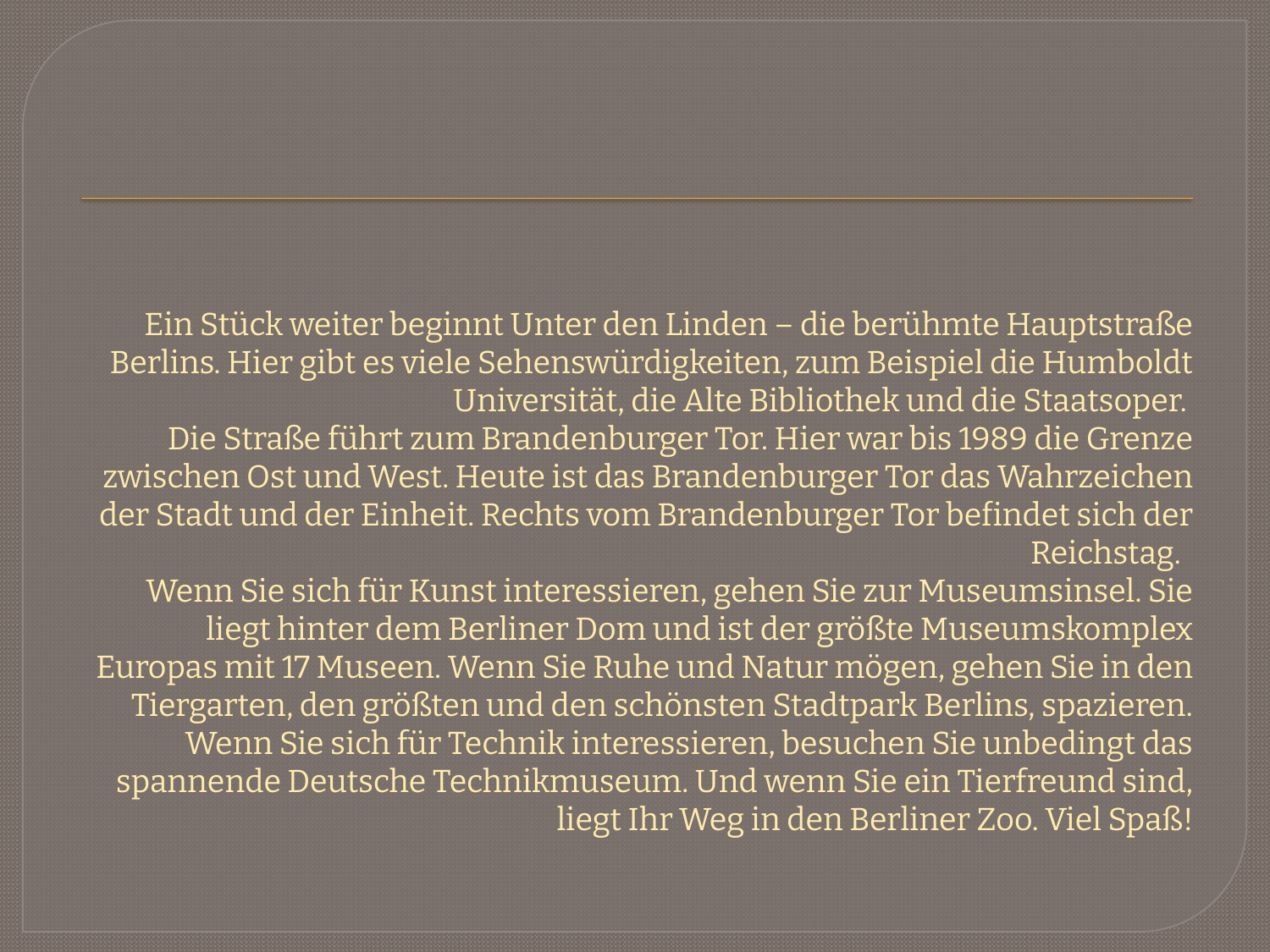

# Ein Stück weiter beginnt Unter den Linden – die berühmte Hauptstraße Berlins. Hier gibt es viele Sehenswürdigkeiten, zum Beispiel die Humboldt Universität, die Alte Bibliothek und die Staatsoper. Die Straße führt zum Brandenburger Tor. Hier war bis 1989 die Grenze zwischen Ost und West. Heute ist das Brandenburger Tor das Wahrzeichen der Stadt und der Einheit. Rechts vom Brandenburger Tor befindet sich der Reichstag.  Wenn Sie sich für Kunst interessieren, gehen Sie zur Museumsinsel. Sie liegt hinter dem Berliner Dom und ist der größte Museumskomplex Europas mit 17 Museen. Wenn Sie Ruhe und Natur mögen, gehen Sie in den Tiergarten, den größten und den schönsten Stadtpark Berlins, spazieren. Wenn Sie sich für Technik interessieren, besuchen Sie unbedingt das spannende Deutsche Technikmuseum. Und wenn Sie ein Tierfreund sind, liegt Ihr Weg in den Berliner Zoo. Viel Spaß!